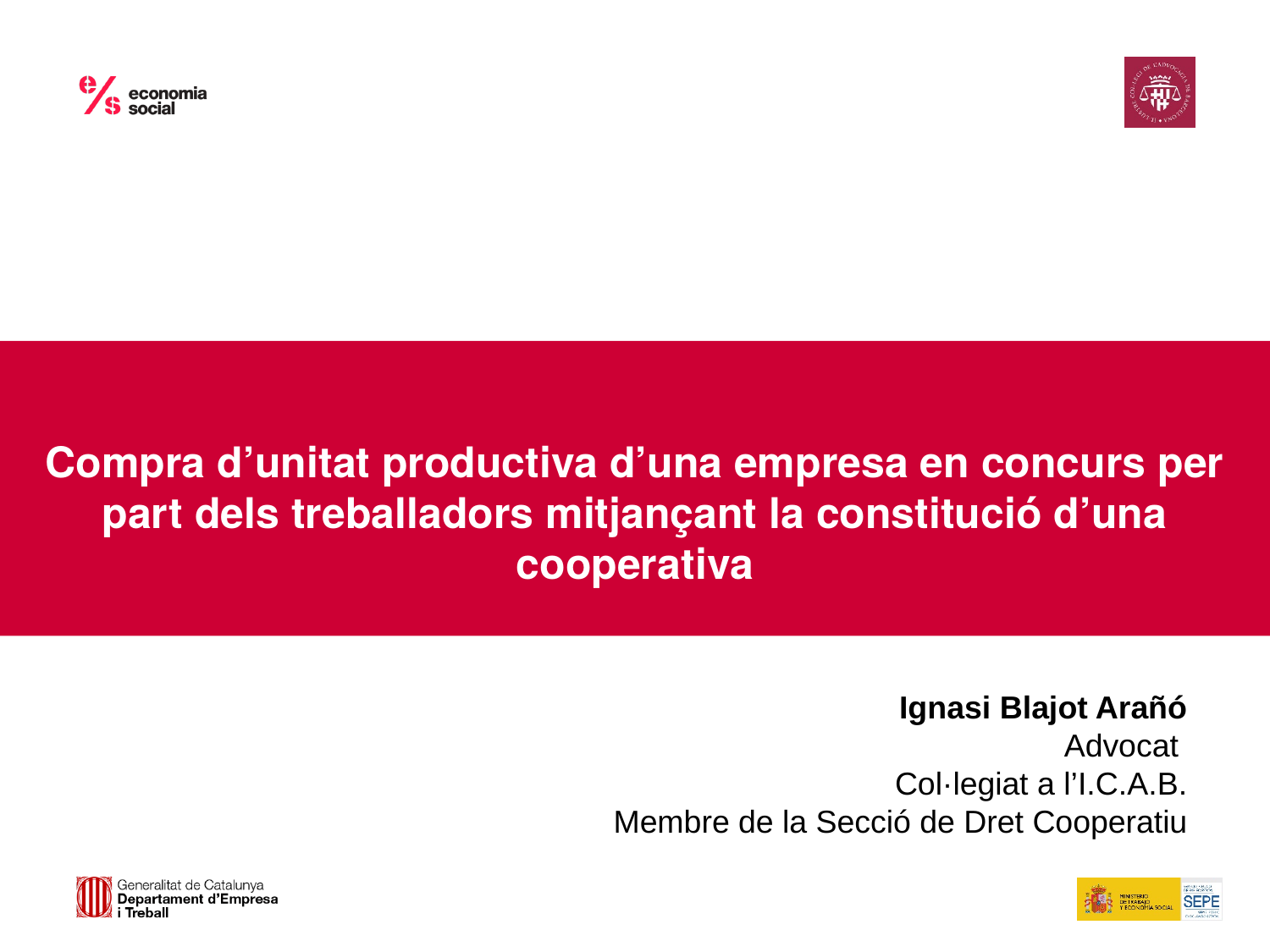

Compra d’unitat productiva d’una empresa en concurs per part dels treballadors mitjançant la constitució d’una cooperativa

 Ignasi Blajot Arañó
Advocat
Col·legiat a l’I.C.A.B.
Membre de la Secció de Dret Cooperatiu